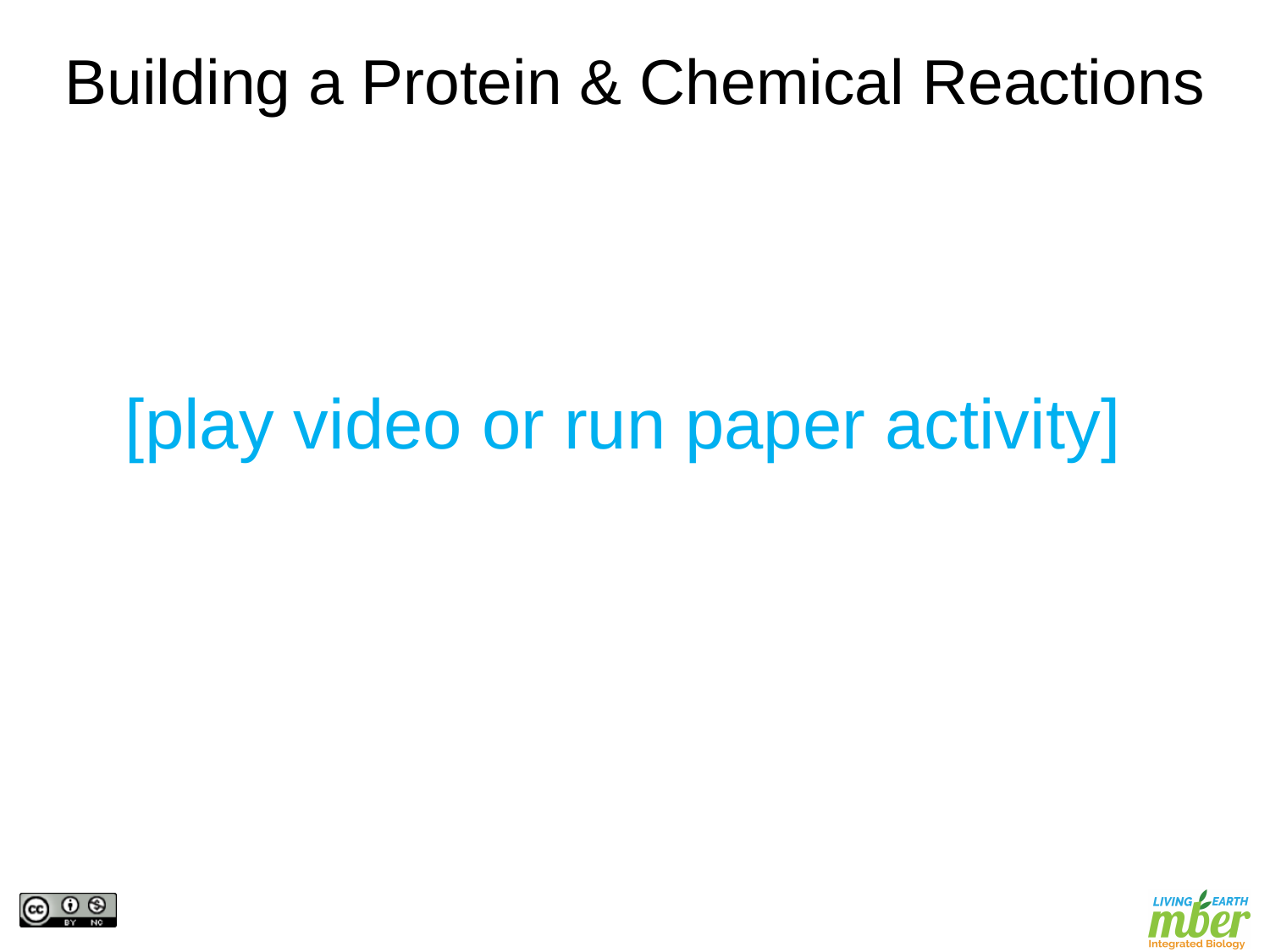

Building a Protein & Chemical Reactions
[play video or run paper activity]